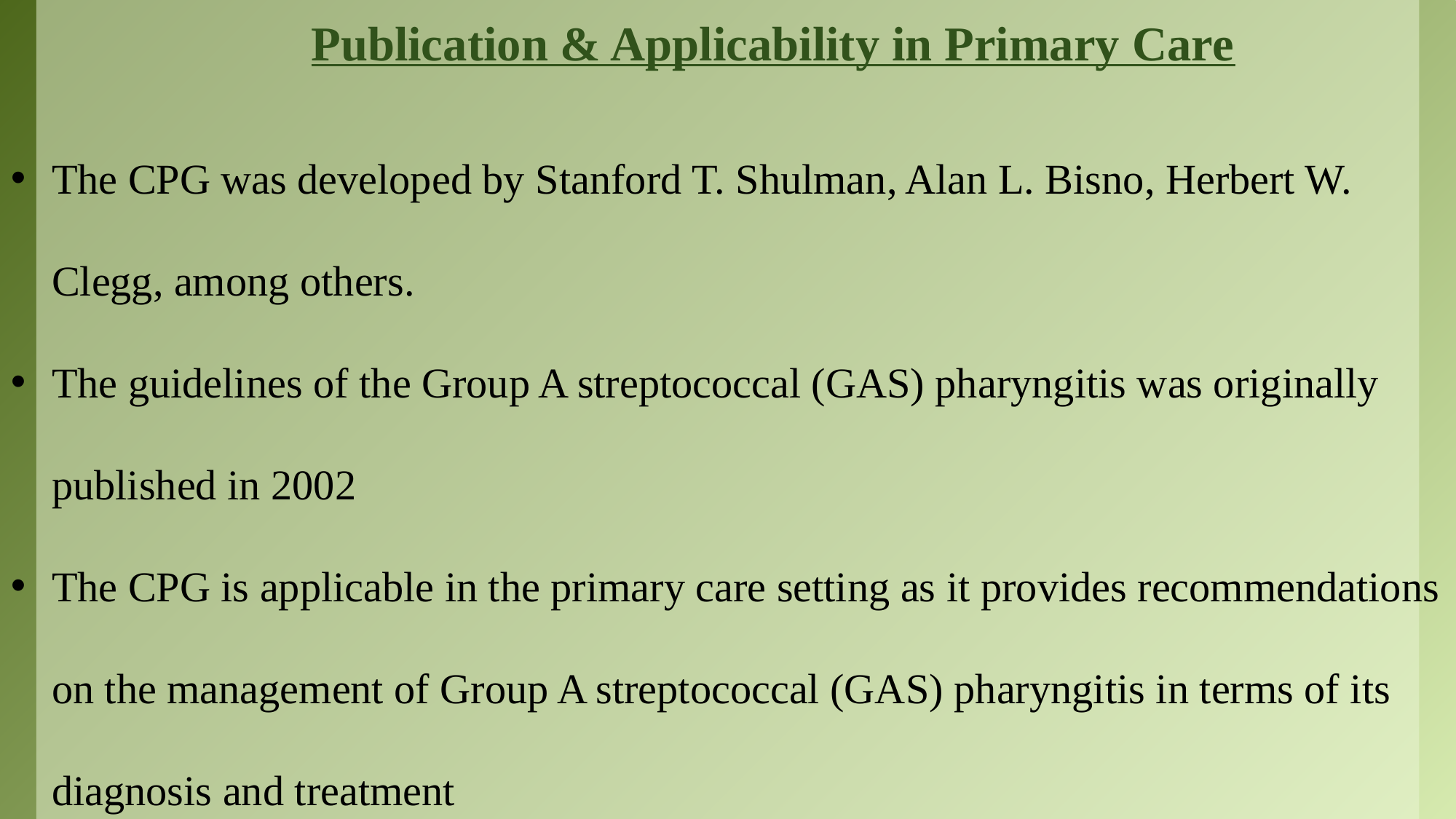

# Publication & Applicability in Primary Care
The CPG was developed by Stanford T. Shulman, Alan L. Bisno, Herbert W. Clegg, among others.
The guidelines of the Group A streptococcal (GAS) pharyngitis was originally published in 2002
The CPG is applicable in the primary care setting as it provides recommendations on the management of Group A streptococcal (GAS) pharyngitis in terms of its diagnosis and treatment